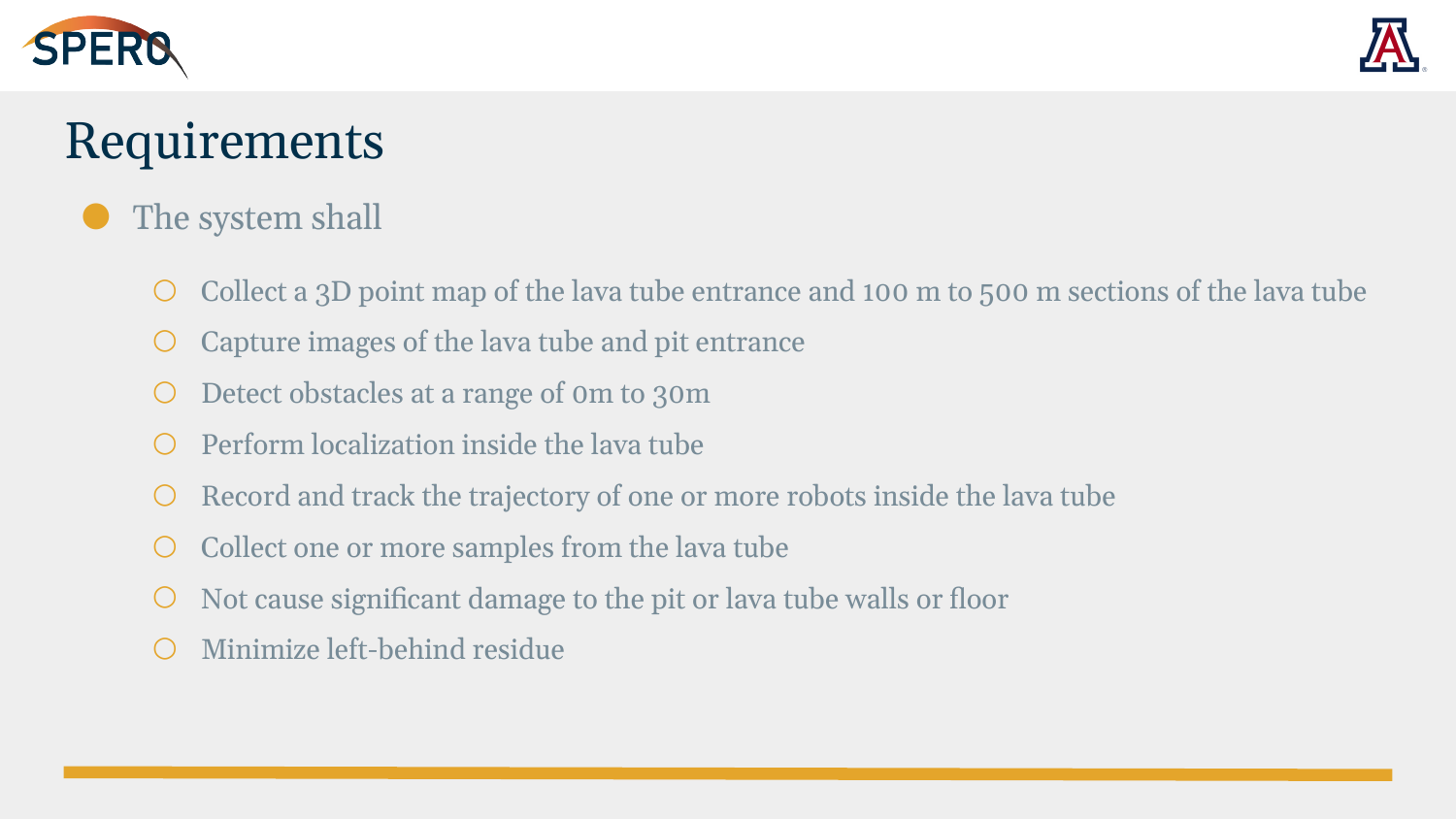

# Requirements
The system shall
Collect a 3D point map of the lava tube entrance and 100 m to 500 m sections of the lava tube
Capture images of the lava tube and pit entrance
Detect obstacles at a range of 0m to 30m
Perform localization inside the lava tube
Record and track the trajectory of one or more robots inside the lava tube
Collect one or more samples from the lava tube
Not cause significant damage to the pit or lava tube walls or floor
Minimize left-behind residue